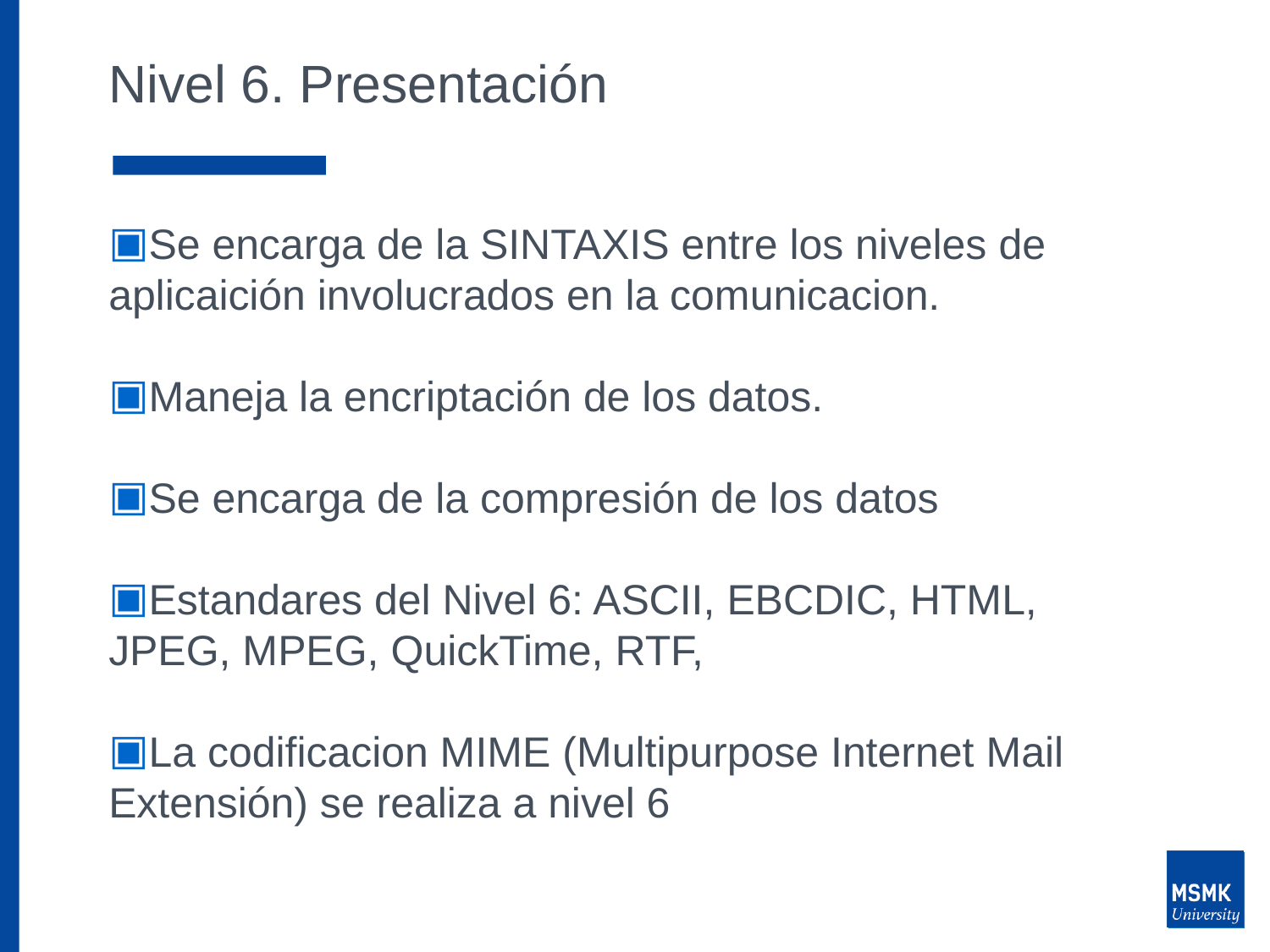

# Nivel 6. Presentación
Se encarga de la SINTAXIS entre los niveles de aplicaición involucrados en la comunicacion.

Maneja la encriptación de los datos.

Se encarga de la compresión de los datos

Estandares del Nivel 6: ASCII, EBCDIC, HTML, JPEG, MPEG, QuickTime, RTF,

La codificacion MIME (Multipurpose Internet Mail Extensión) se realiza a nivel 6